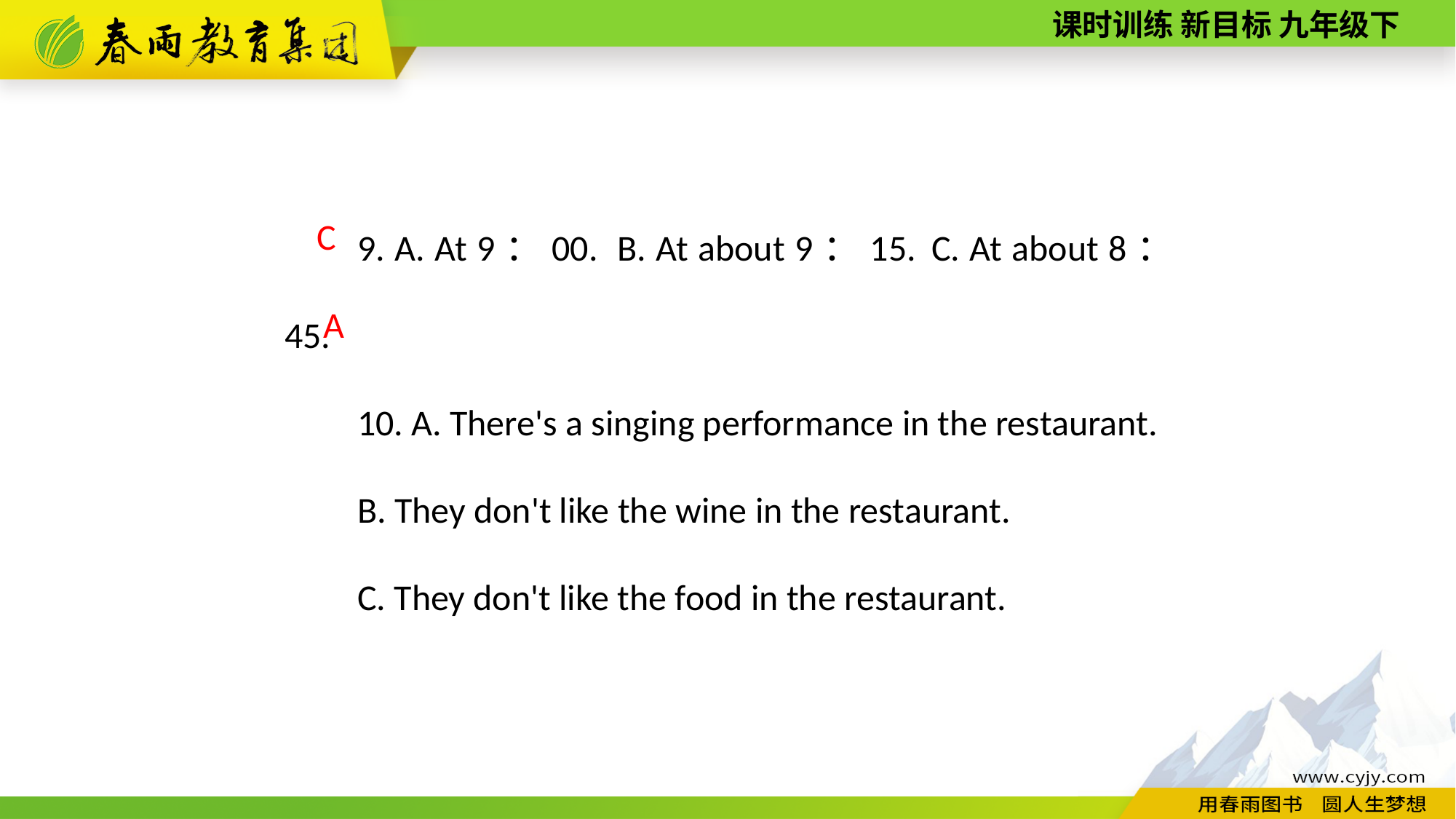

9. A. At 9：00.  B. At about 9：15.  C. At about 8：45.
10. A. There's a singing performance in the restaurant.
B. They don't like the wine in the restaurant.
C. They don't like the food in the restaurant.
C
A